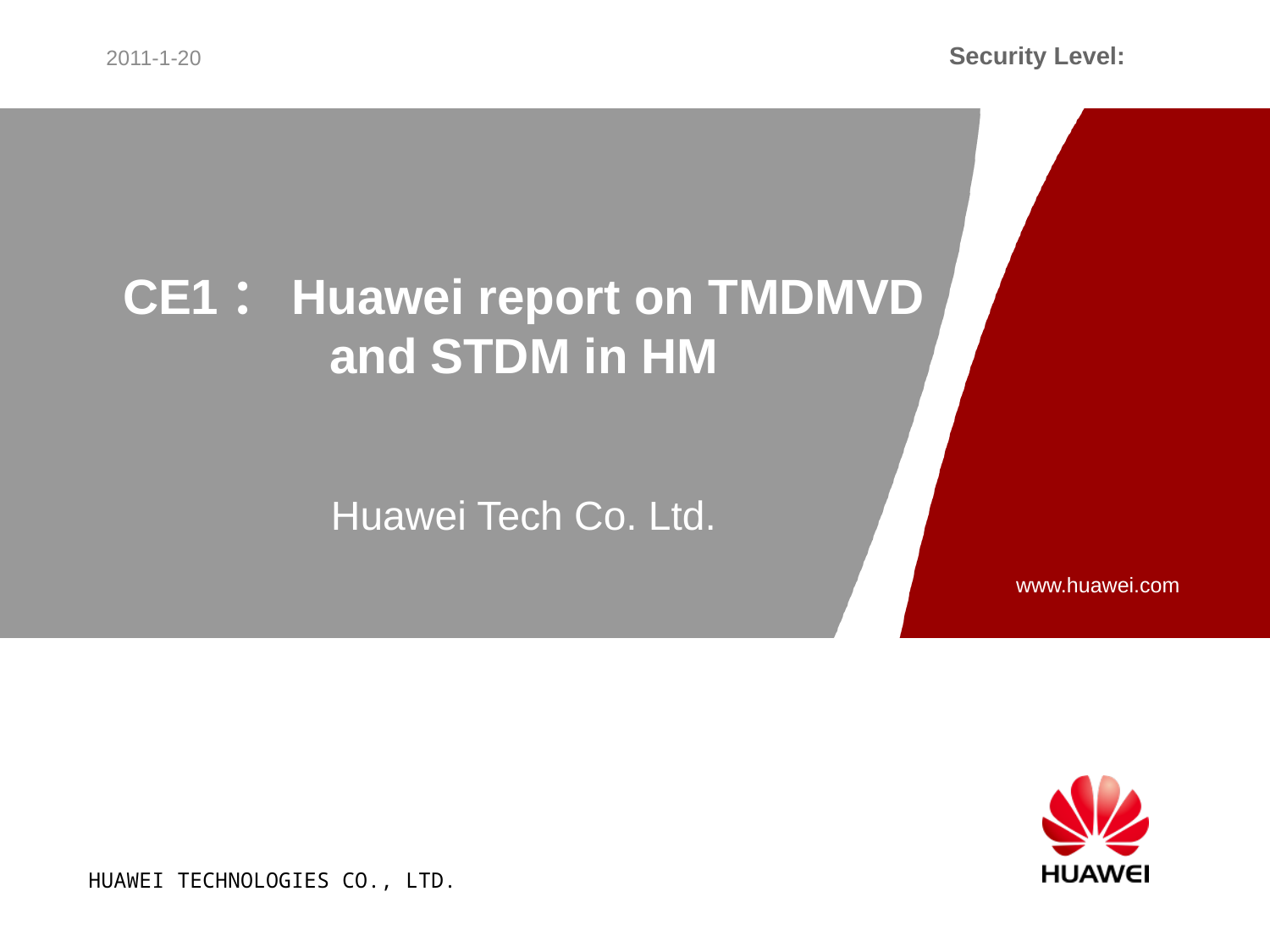

# CE1：Huawei report on TMDMVD and STDM in HM
Huawei Tech Co. Ltd.